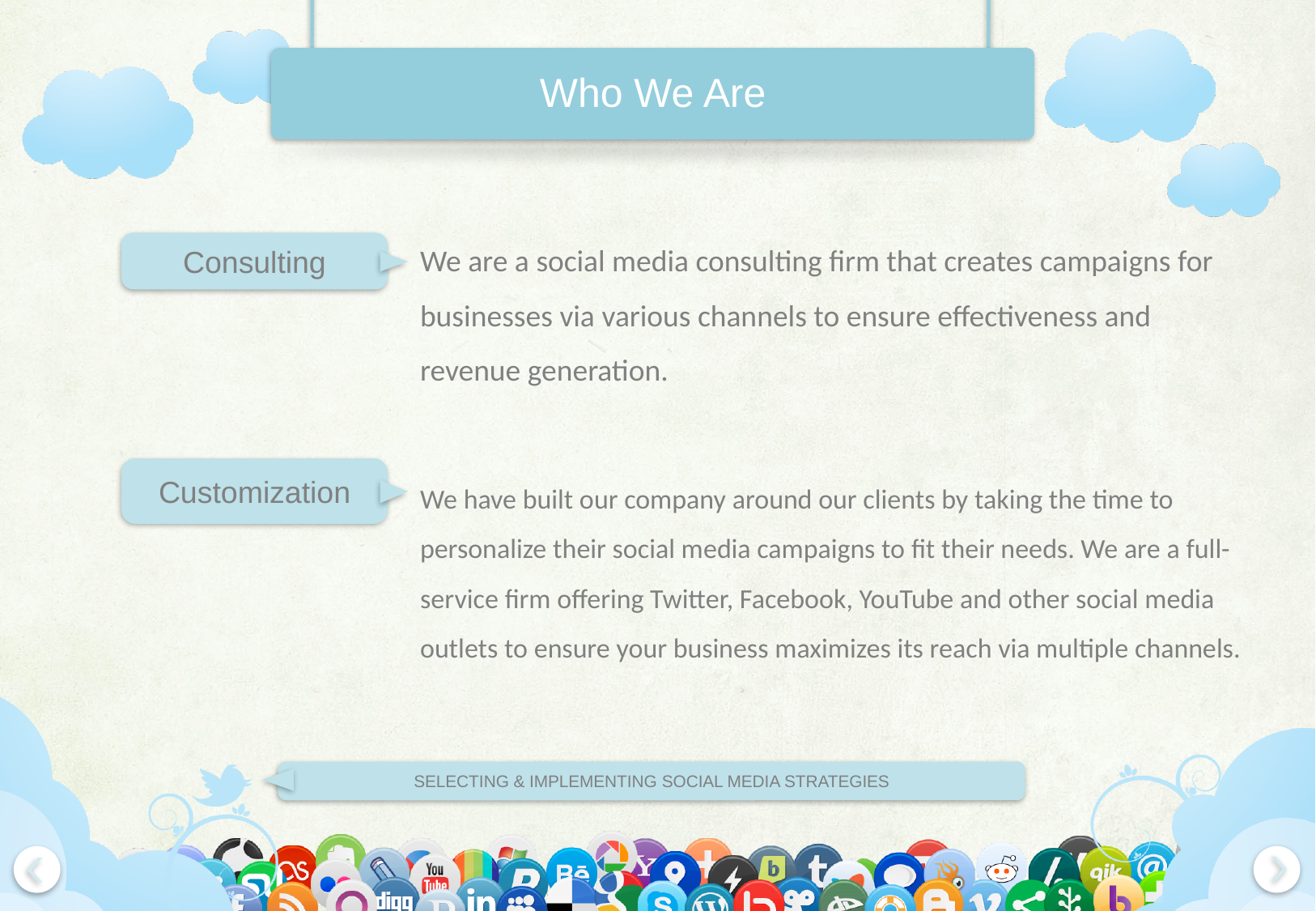

# Who We Are
We are a social media consulting firm that creates campaigns for businesses via various channels to ensure effectiveness and revenue generation.
Consulting

Customization

We have built our company around our clients by taking the time to personalize their social media campaigns to fit their needs. We are a full-service firm offering Twitter, Facebook, YouTube and other social media outlets to ensure your business maximizes its reach via multiple channels.